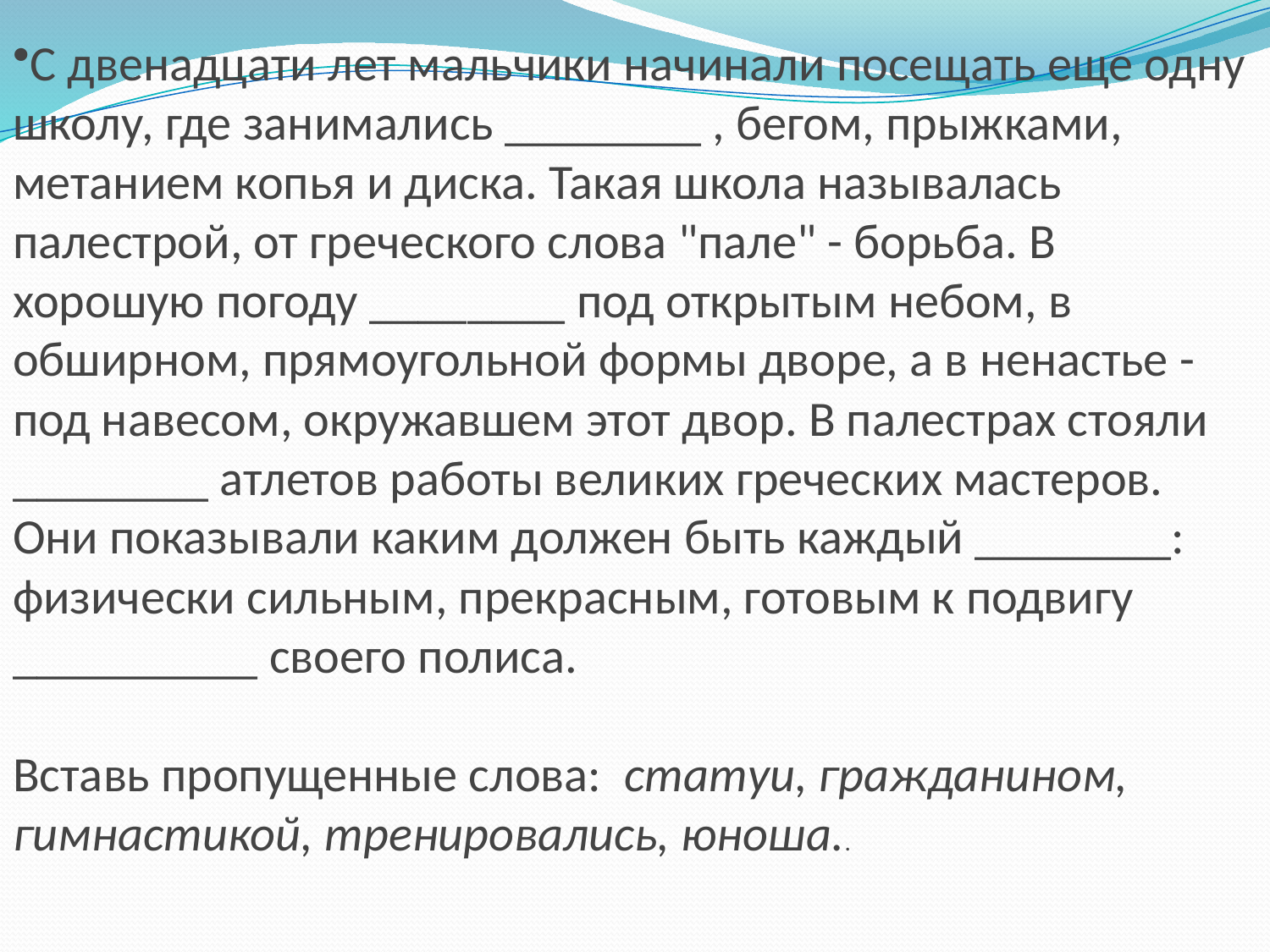

С двенадцати лет мальчики начинали посещать еще одну школу, где занимались ________ , бегом, прыжками, метанием копья и диска. Такая школа называлась палестрой, от греческого слова "пале" - борьба. В хорошую погоду ________ под открытым небом, в обширном, прямоугольной формы дворе, а в ненастье - под навесом, окружавшем этот двор. В палестрах стояли ________ атлетов работы великих греческих мастеров. Они показывали каким должен быть каждый ________: физически сильным, прекрасным, готовым к подвигу  __________ своего полиса.

Вставь пропущенные слова:  статуи, гражданином, гимнастикой, тренировались, юноша..